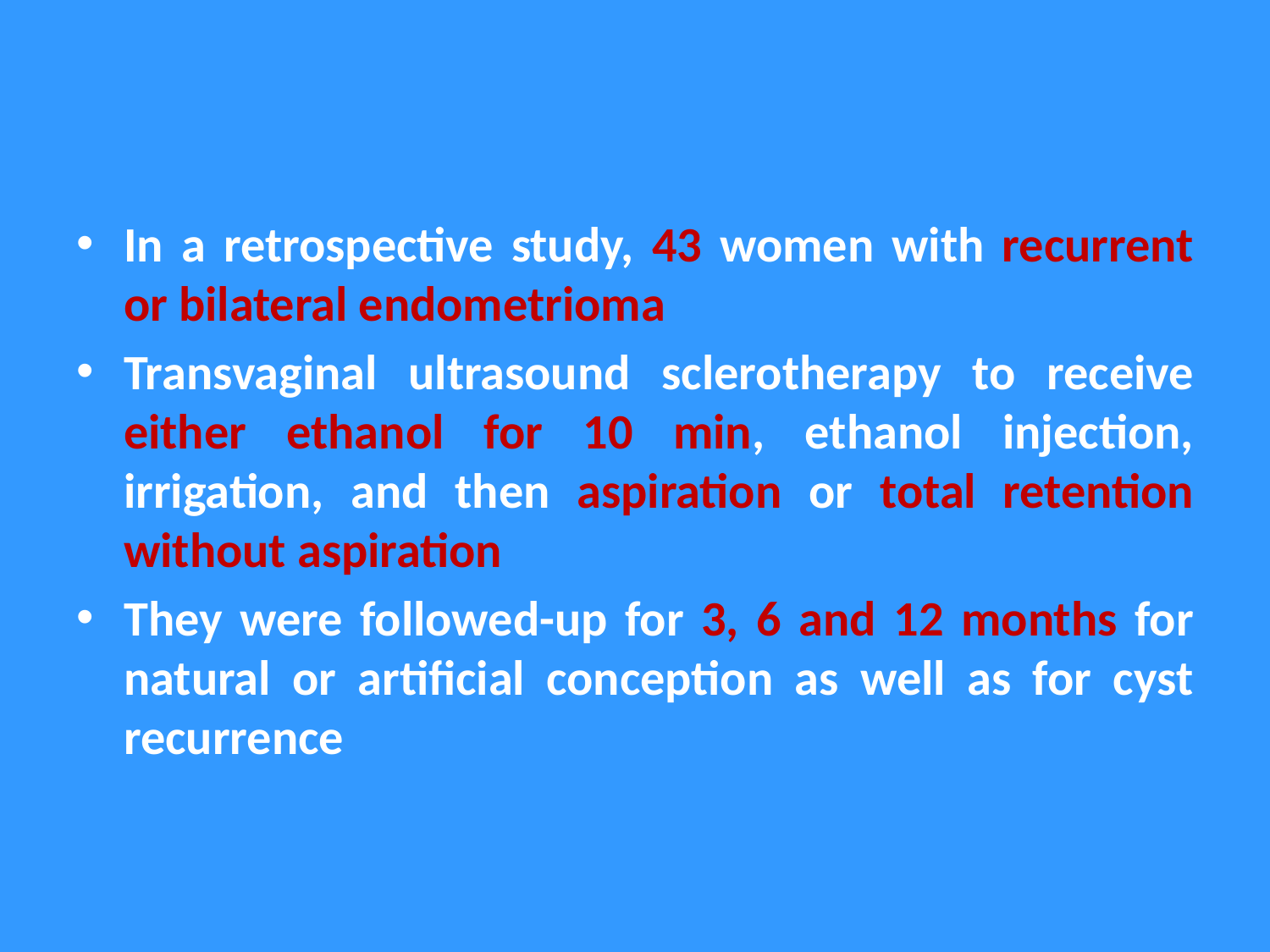

In a retrospective study, 43 women with recurrent or bilateral endometrioma
Transvaginal ultrasound sclerotherapy to receive either ethanol for 10 min, ethanol injection, irrigation, and then aspiration or total retention without aspiration
They were followed-up for 3, 6 and 12 months for natural or artificial conception as well as for cyst recurrence